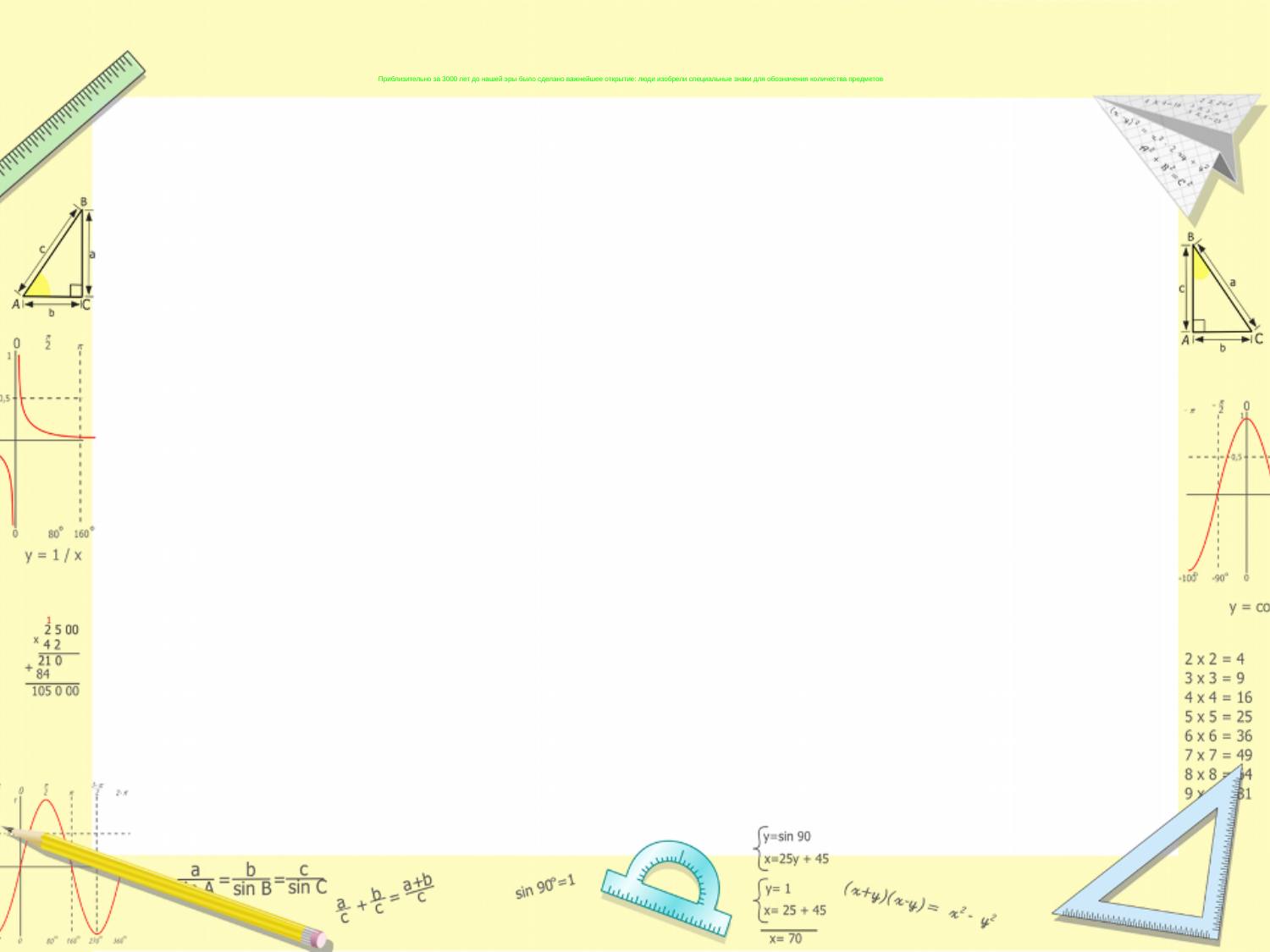

# Приблизительно за 3000 лет до нашей эры было сделано важнейшее открытие: люди изобрели специальные знаки для обозначения количества предметов